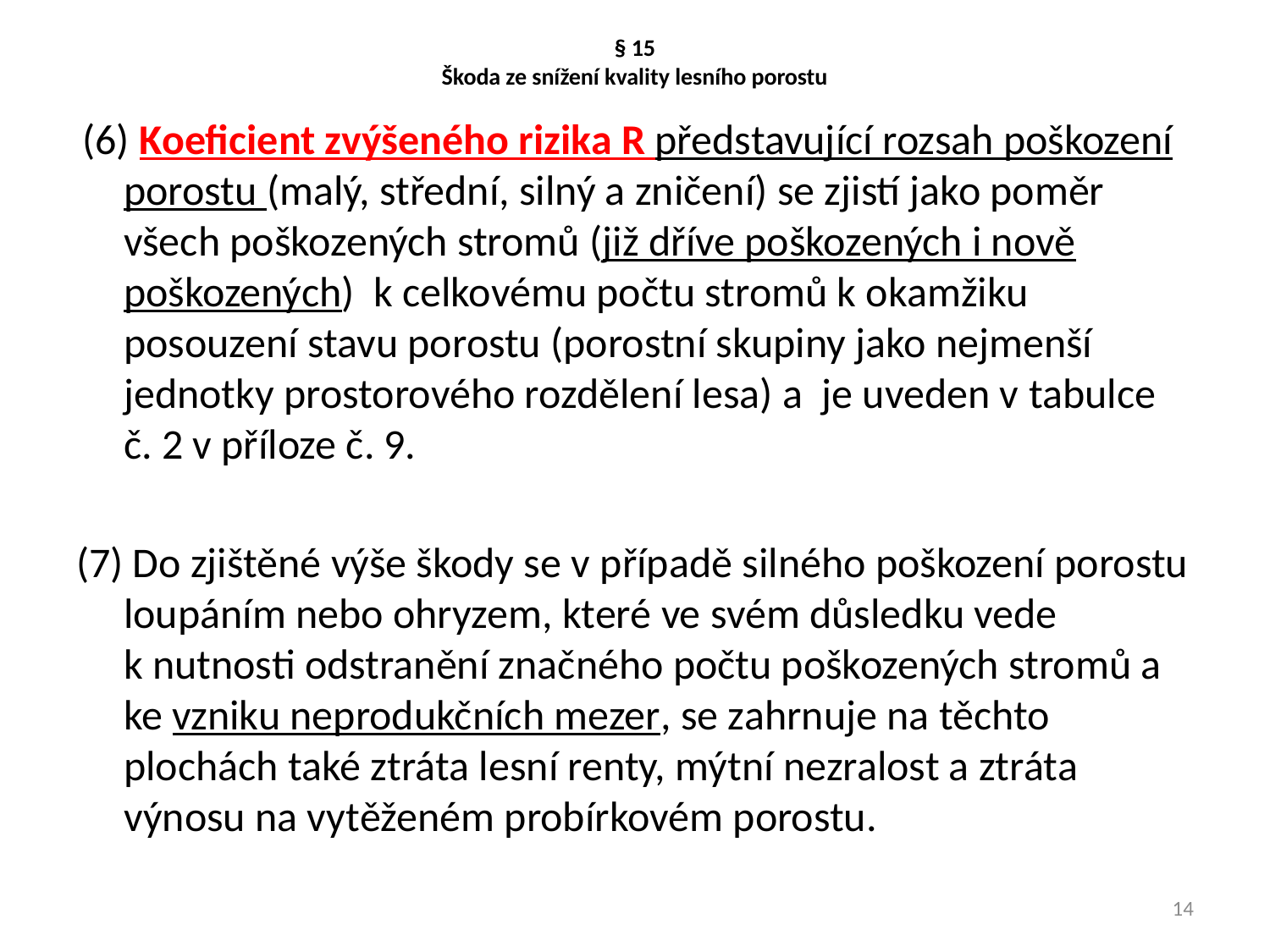

# § 15 Škoda ze snížení kvality lesního porostu
 (6) Koeficient zvýšeného rizika R představující rozsah poškození porostu (malý, střední, silný a zničení) se zjistí jako poměr všech poškozených stromů (již dříve poškozených i nově poškozených)  k celkovému počtu stromů k okamžiku posouzení stavu porostu (porostní skupiny jako nejmenší jednotky prostorového rozdělení lesa) a  je uveden v tabulce č. 2 v příloze č. 9.

(7) Do zjištěné výše škody se v případě silného poškození porostu loupáním nebo ohryzem, které ve svém důsledku vede k nutnosti odstranění značného počtu poškozených stromů a ke vzniku neprodukčních mezer, se zahrnuje na těchto plochách také ztráta lesní renty, mýtní nezralost a ztráta výnosu na vytěženém probírkovém porostu.

14